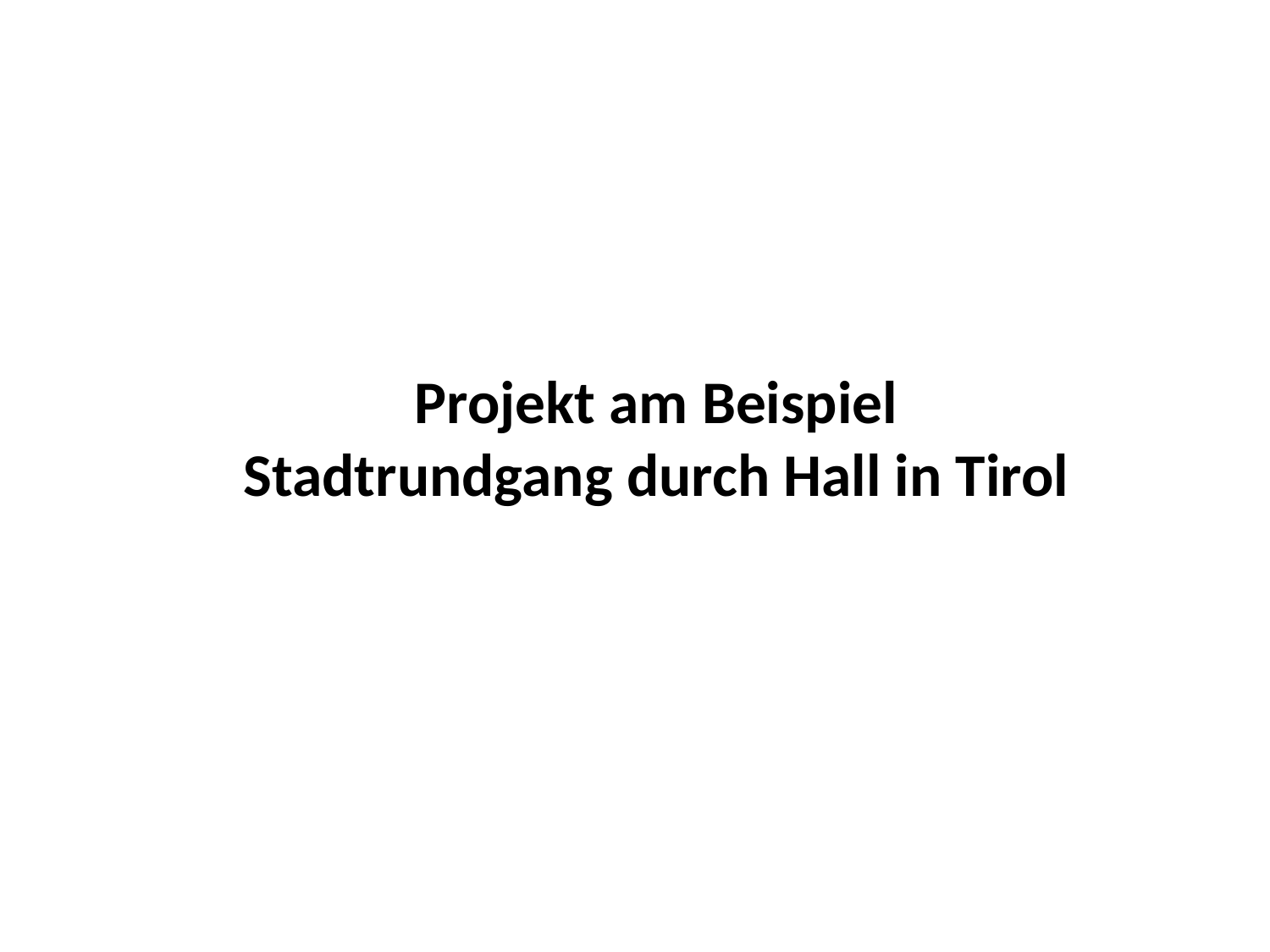

# Projekt am Beispiel Stadtrundgang durch Hall in Tirol